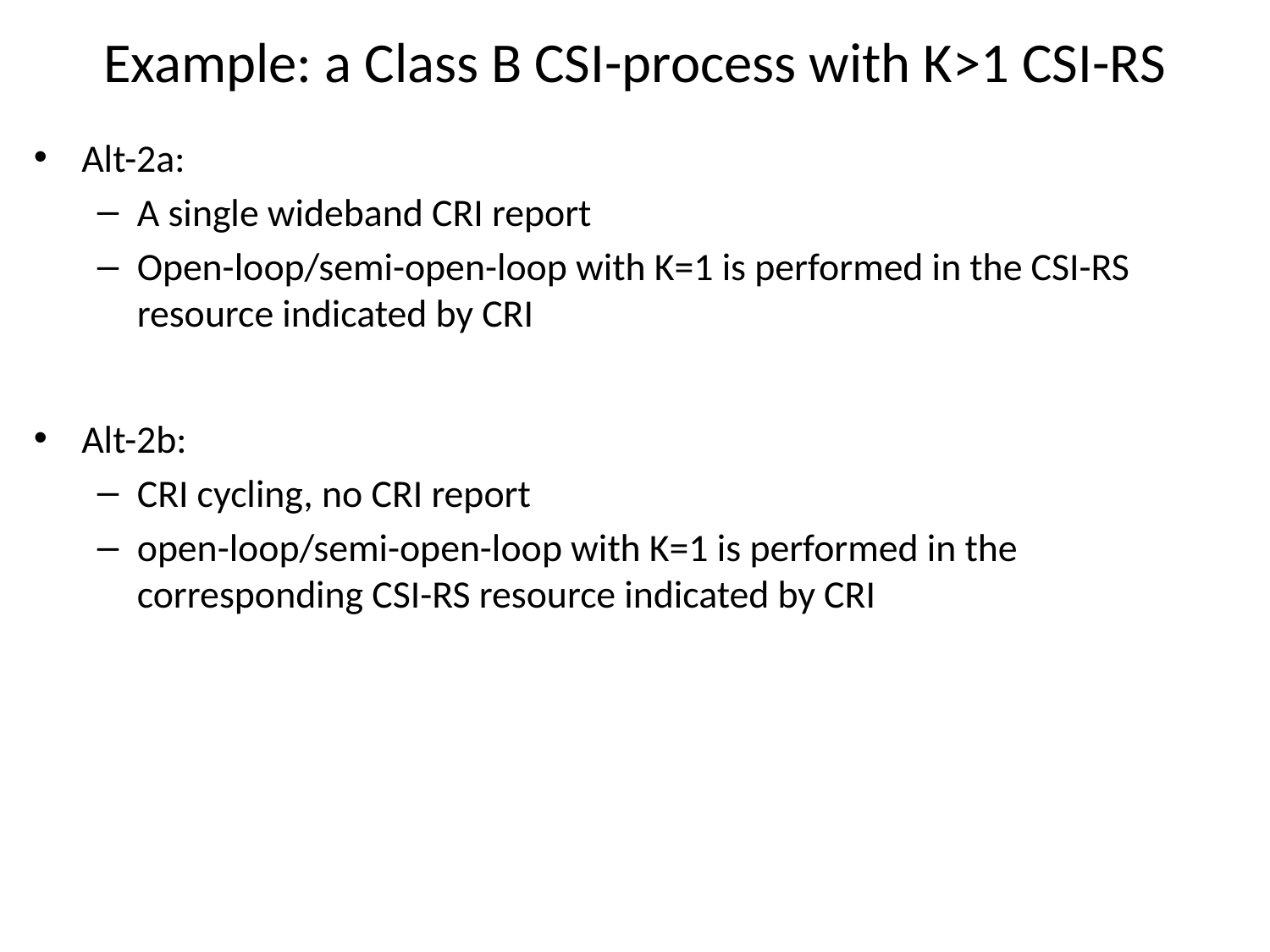

# Example: a Class B CSI-process with K>1 CSI-RS
Alt-2a:
A single wideband CRI report
Open-loop/semi-open-loop with K=1 is performed in the CSI-RS resource indicated by CRI

Alt-2b:
CRI cycling, no CRI report
open-loop/semi-open-loop with K=1 is performed in the corresponding CSI-RS resource indicated by CRI